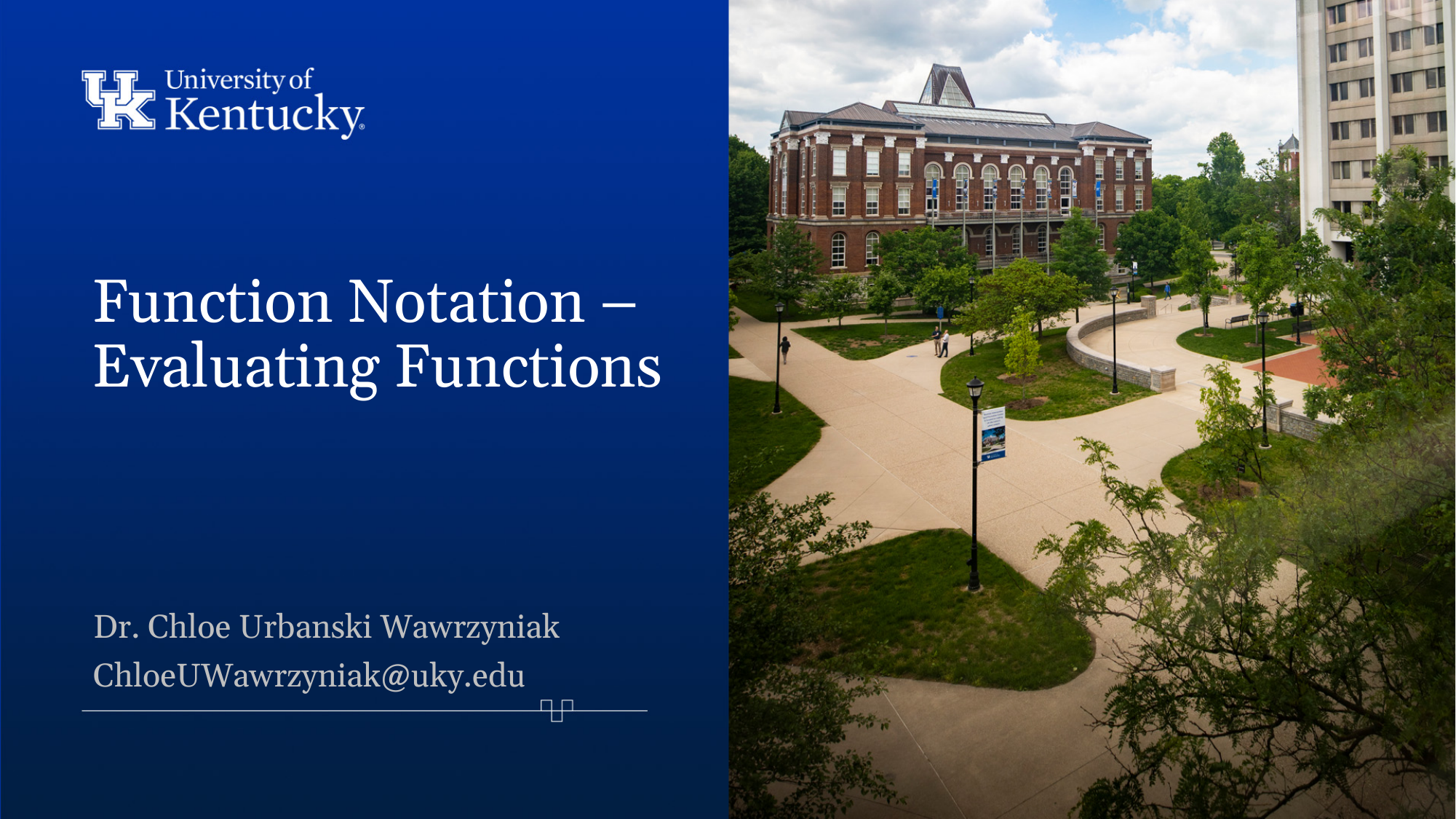

# Function Notation – Evaluating Functions
Dr. Chloe Urbanski Wawrzyniak
ChloeUWawrzyniak@uky.edu